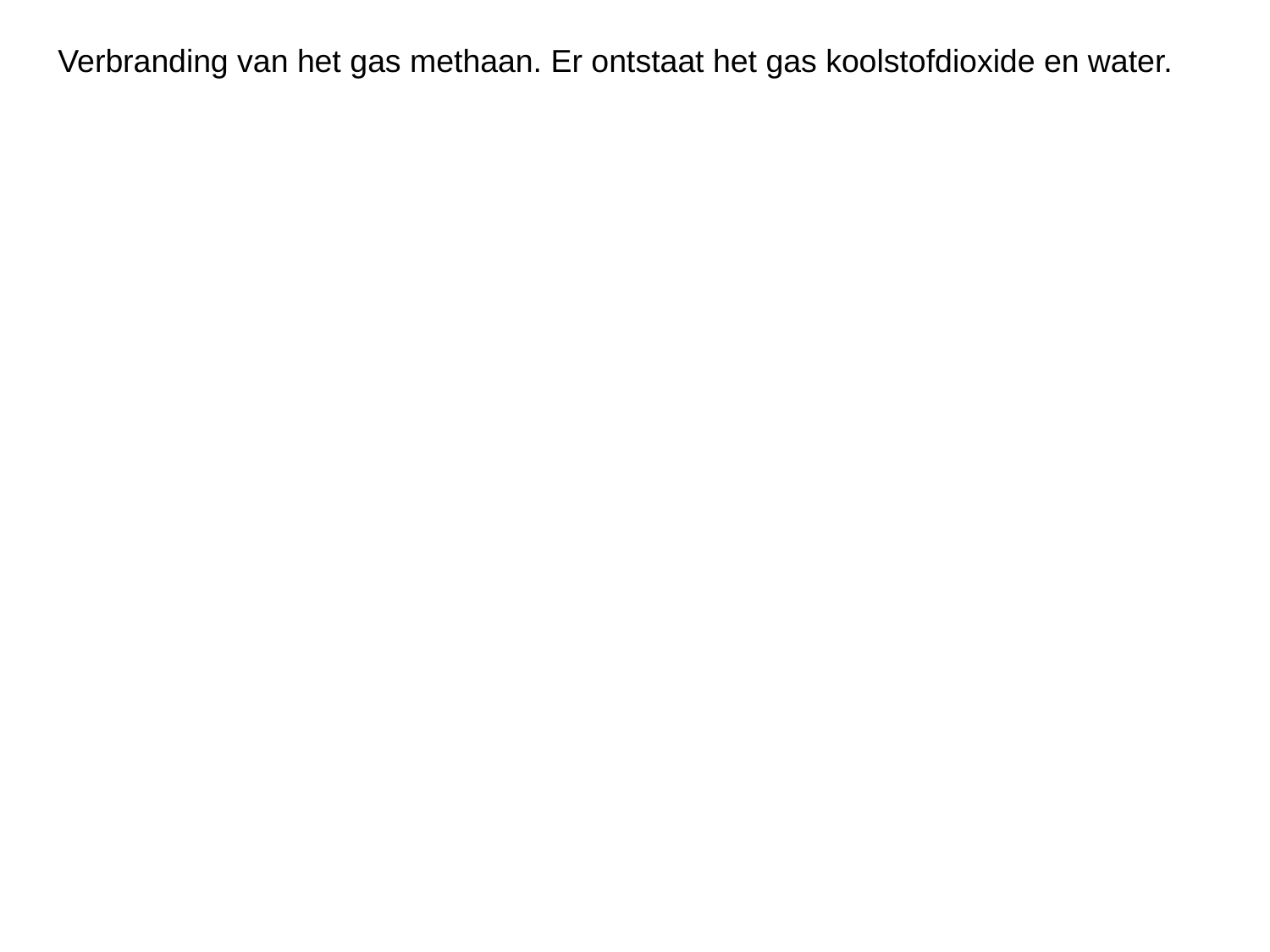

Verbranding van het gas methaan. Er ontstaat het gas koolstofdioxide en water.